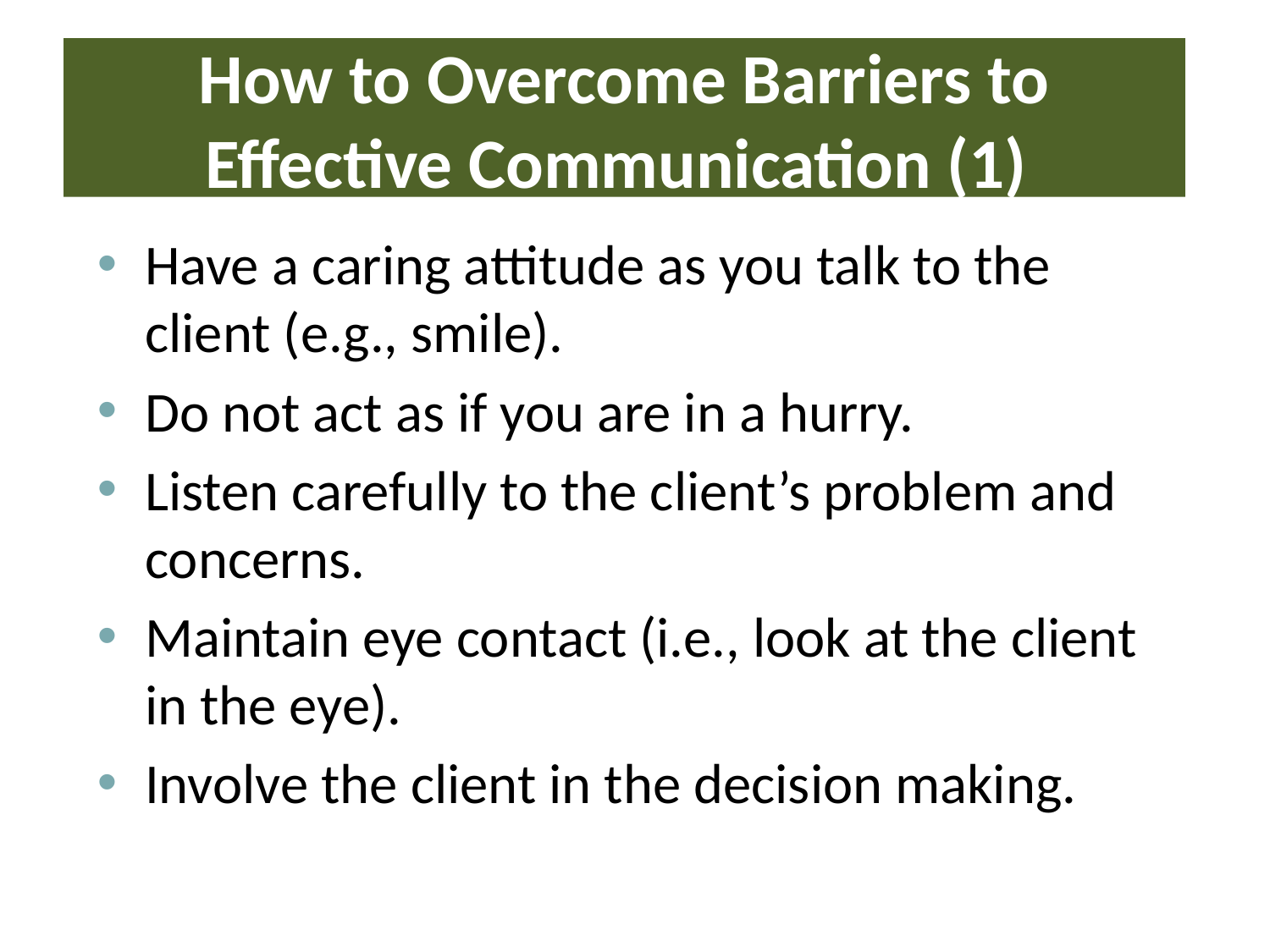

# How to Overcome Barriers to Effective Communication (1)
Have a caring attitude as you talk to the client (e.g., smile).
Do not act as if you are in a hurry.
Listen carefully to the client’s problem and concerns.
Maintain eye contact (i.e., look at the client in the eye).
Involve the client in the decision making.